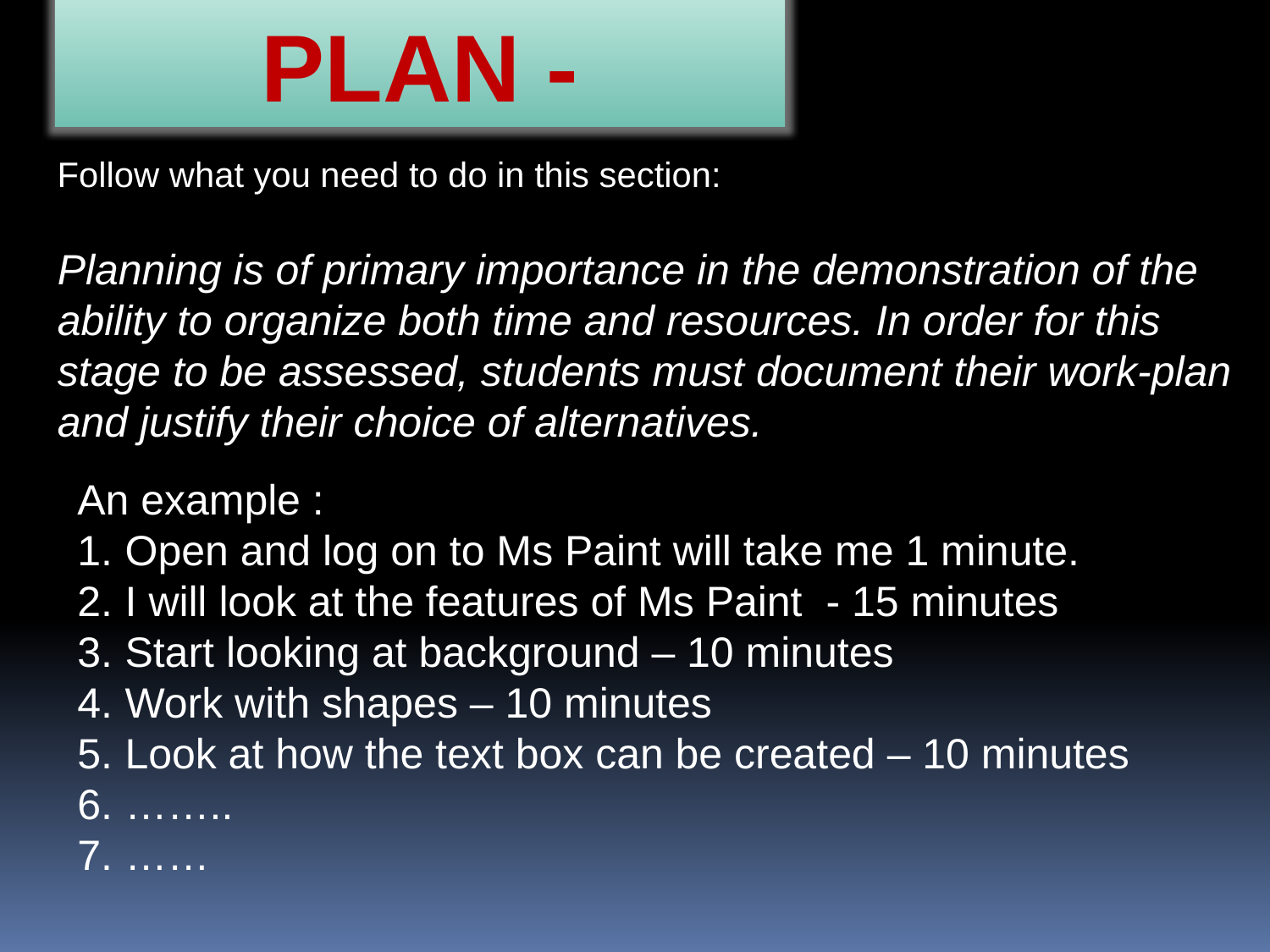

PLAN -
Follow what you need to do in this section:

Planning is of primary importance in the demonstration of the ability to organize both time and resources. In order for this stage to be assessed, students must document their work-plan and justify their choice of alternatives.
An example :
Open and log on to Ms Paint will take me 1 minute.
I will look at the features of Ms Paint  - 15 minutes
Start looking at background – 10 minutes
Work with shapes – 10 minutes
Look at how the text box can be created – 10 minutes
……..
……